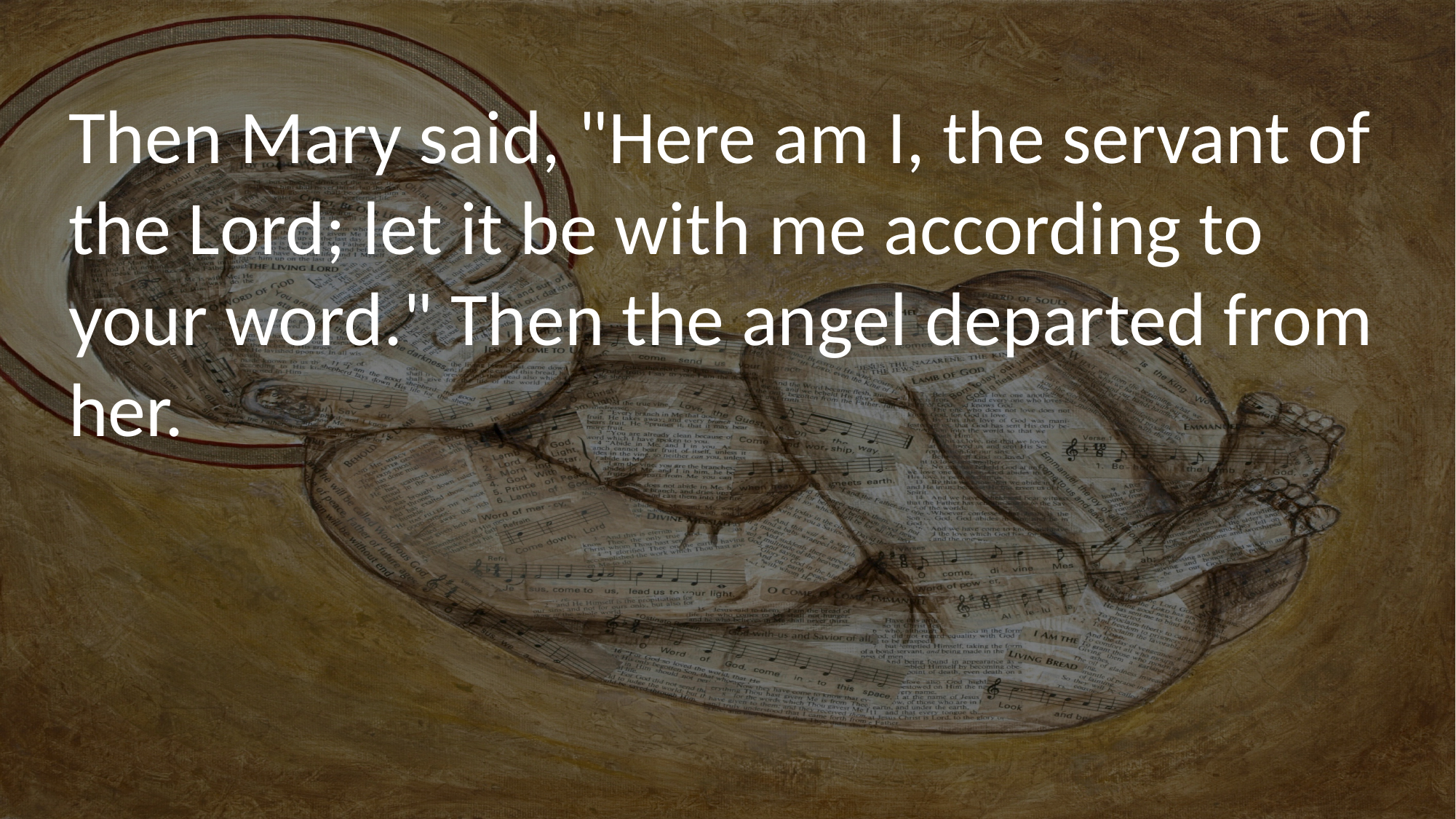

Then Mary said, "Here am I, the servant of the Lord; let it be with me according to your word." Then the angel departed from her.